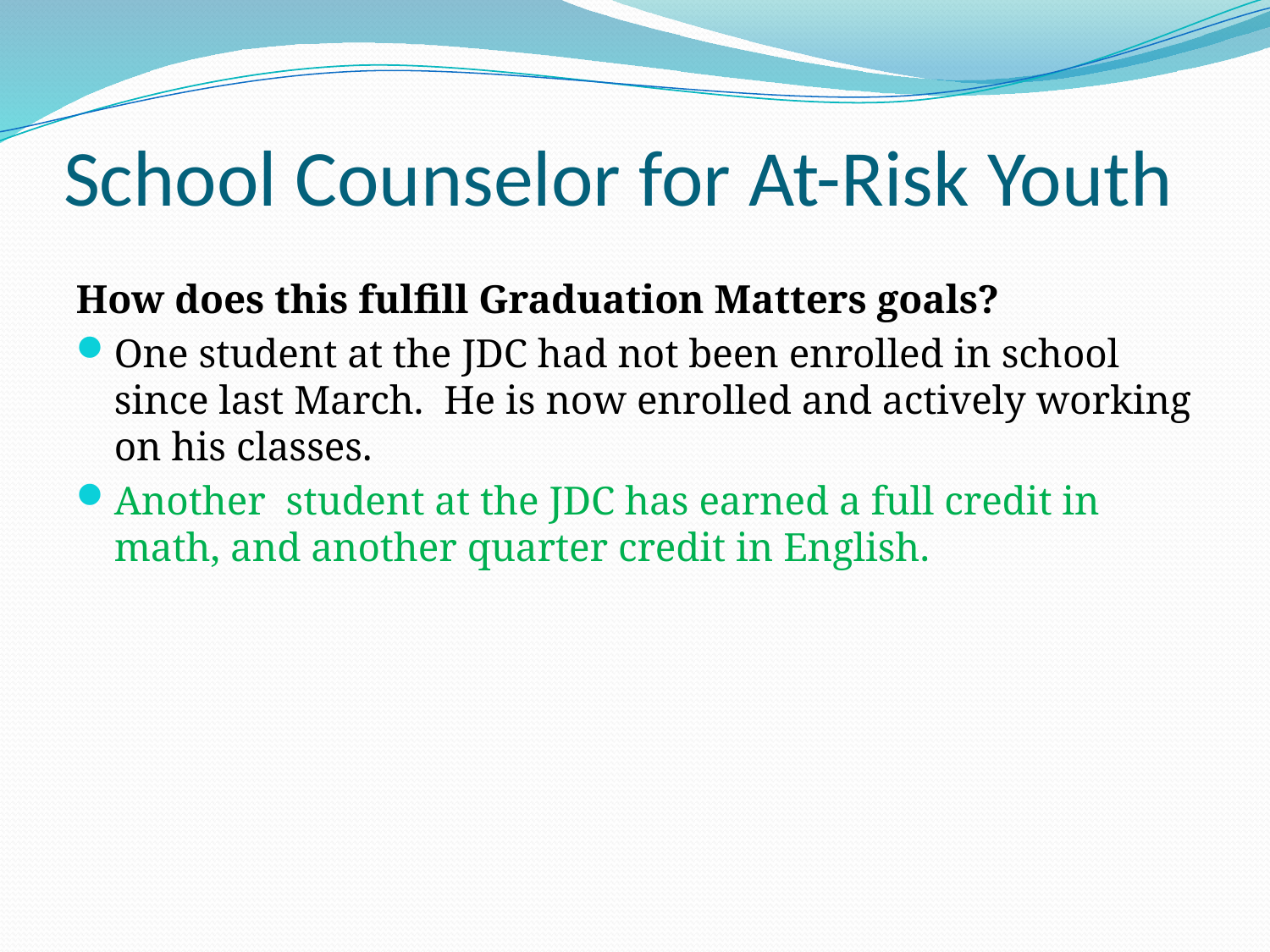

# School Counselor for At-Risk Youth
How does this fulfill Graduation Matters goals?
One student at the JDC had not been enrolled in school since last March.  He is now enrolled and actively working on his classes.
Another  student at the JDC has earned a full credit in math, and another quarter credit in English.